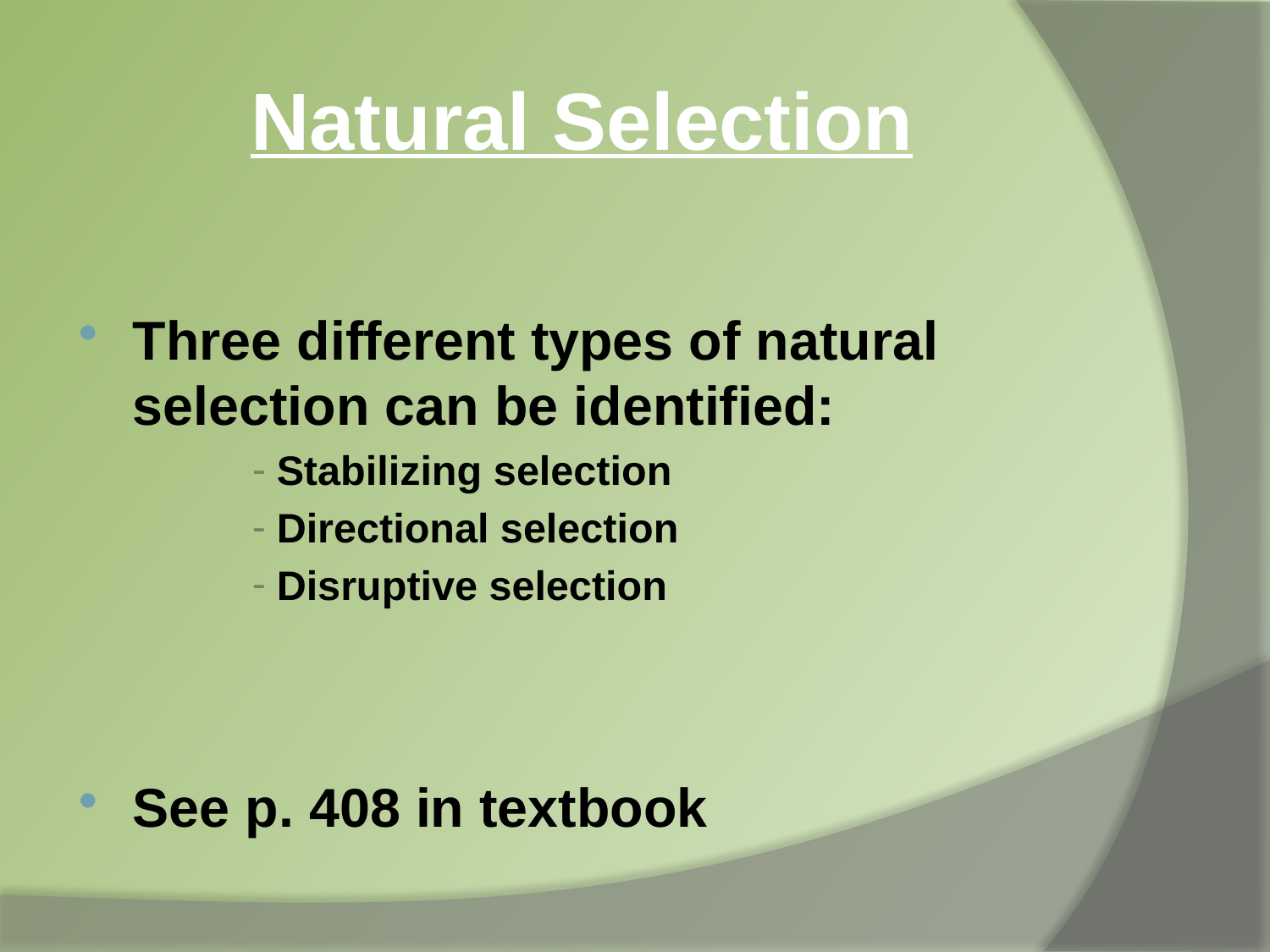

# Natural Selection

Three different types of natural selection can be identified:
Stabilizing selection
Directional selection
Disruptive selection

See p. 408 in textbook